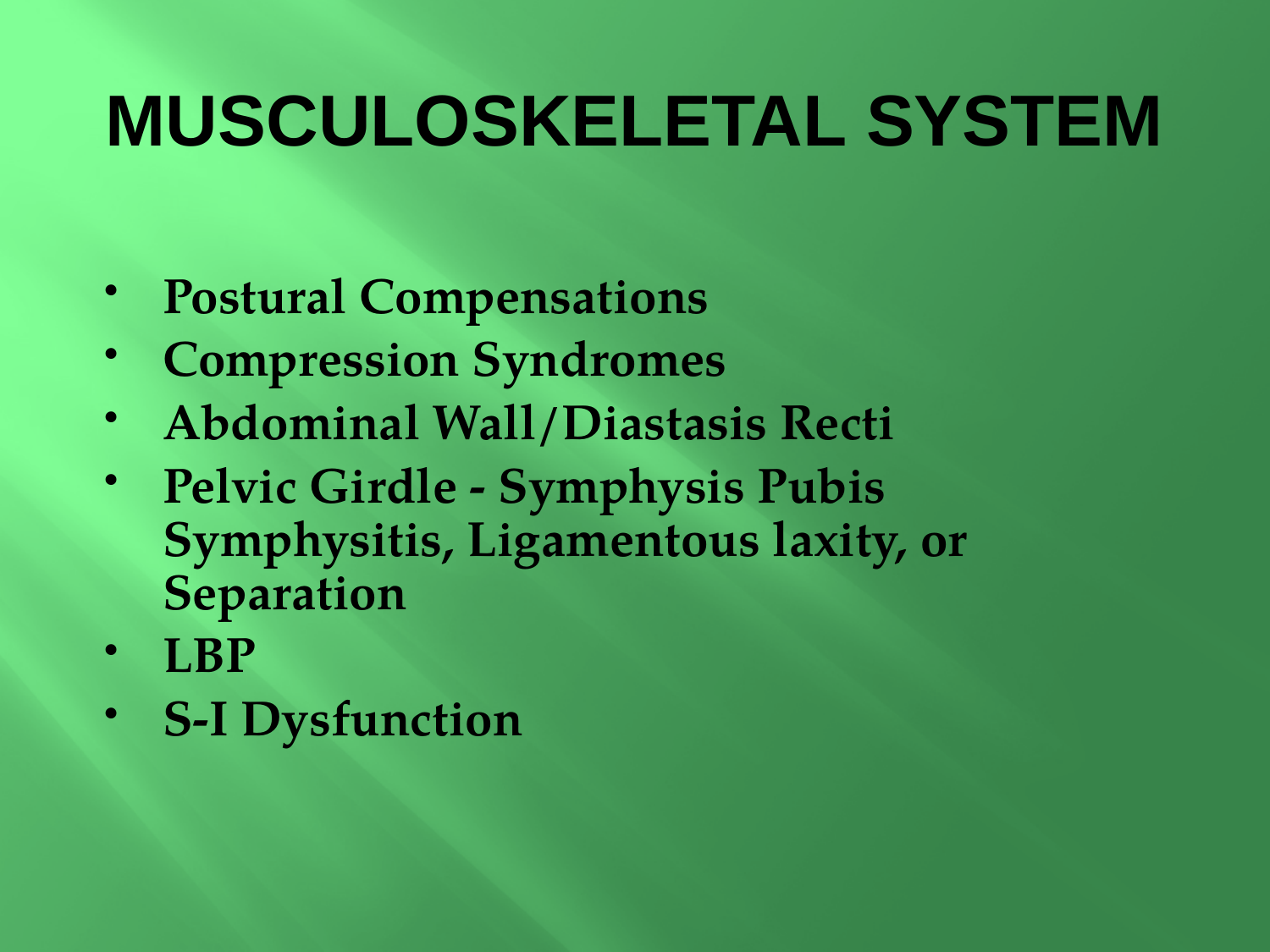

# MUSCULOSKELETAL SYSTEM
Postural Compensations
Compression Syndromes
Abdominal Wall/Diastasis Recti
Pelvic Girdle - Symphysis Pubis Symphysitis, Ligamentous laxity, or Separation
LBP
S-I Dysfunction